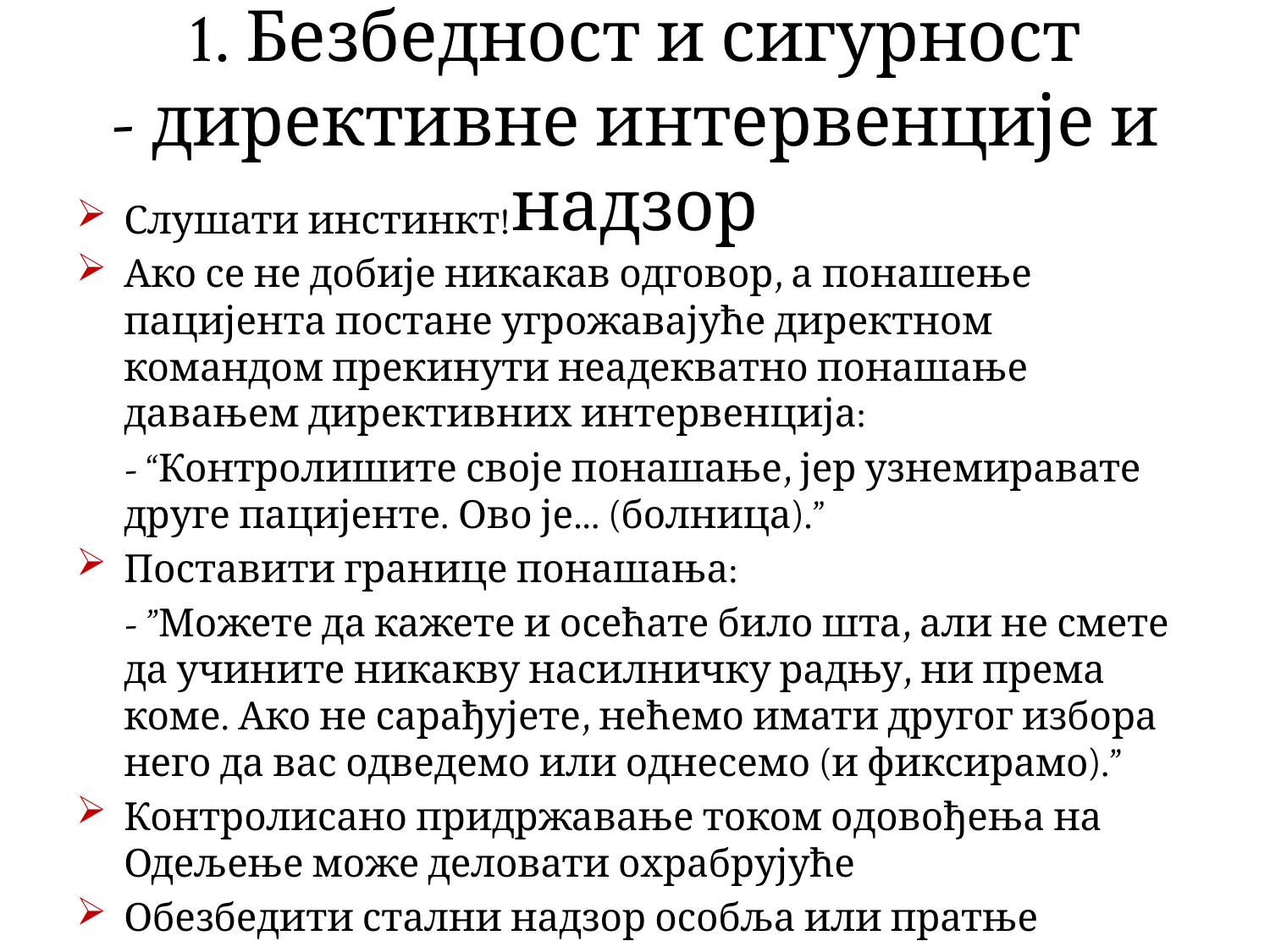

# 1. Безбедност и сигурност - директивне интервенције и надзор
Слушати инстинкт!
Ако се не добије никакав одговор, а понашење пацијента постане угрожавајуће директном командом прекинути неадекватно понашање давањем директивних интервенција:
	- “Контролишите своје понашање, јер узнемиравате друге пацијенте. Ово је... (болница).”
Поставити границе понашања:
	- ”Можете да кажете и осећате било шта, али не смете да учините никакву насилничку радњу, ни према коме. Ако не сарађујете, нећемо имати другог избора него да вас одведемо или однесемо (и фиксирамо).”
Контролисано придржавање током одовођења на Одељење може деловати охрабрујуће
Обезбедити стални надзор особља или пратње